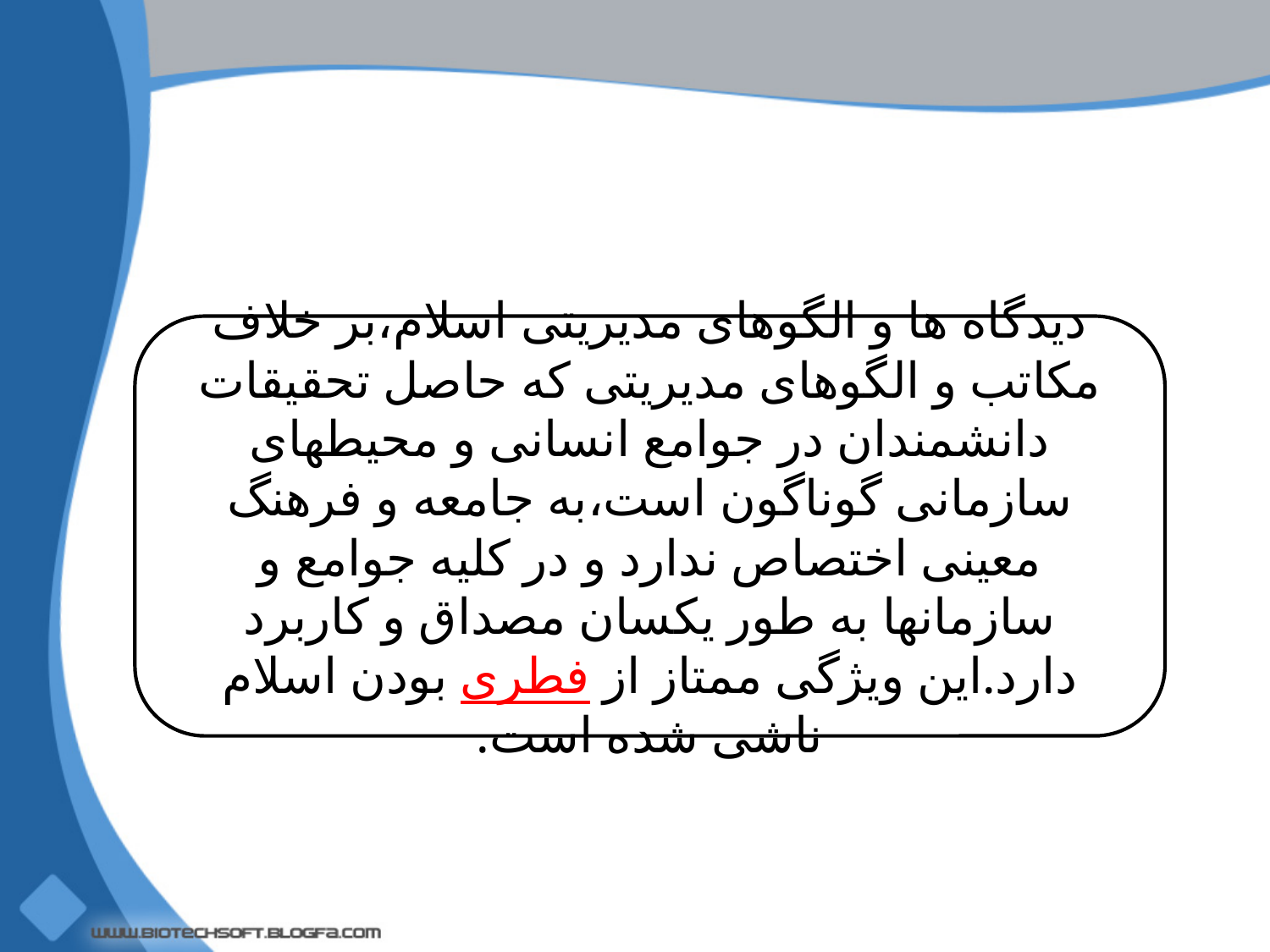

دیدگاه ها و الگوهای مدیریتی اسلام،بر خلاف مکاتب و الگوهای مدیریتی که حاصل تحقیقات دانشمندان در جوامع انسانی و محیطهای سازمانی گوناگون است،به جامعه و فرهنگ معینی اختصاص ندارد و در کلیه جوامع و سازمانها به طور یکسان مصداق و کاربرد دارد.این ویژگی ممتاز از فطری بودن اسلام ناشی شده است.